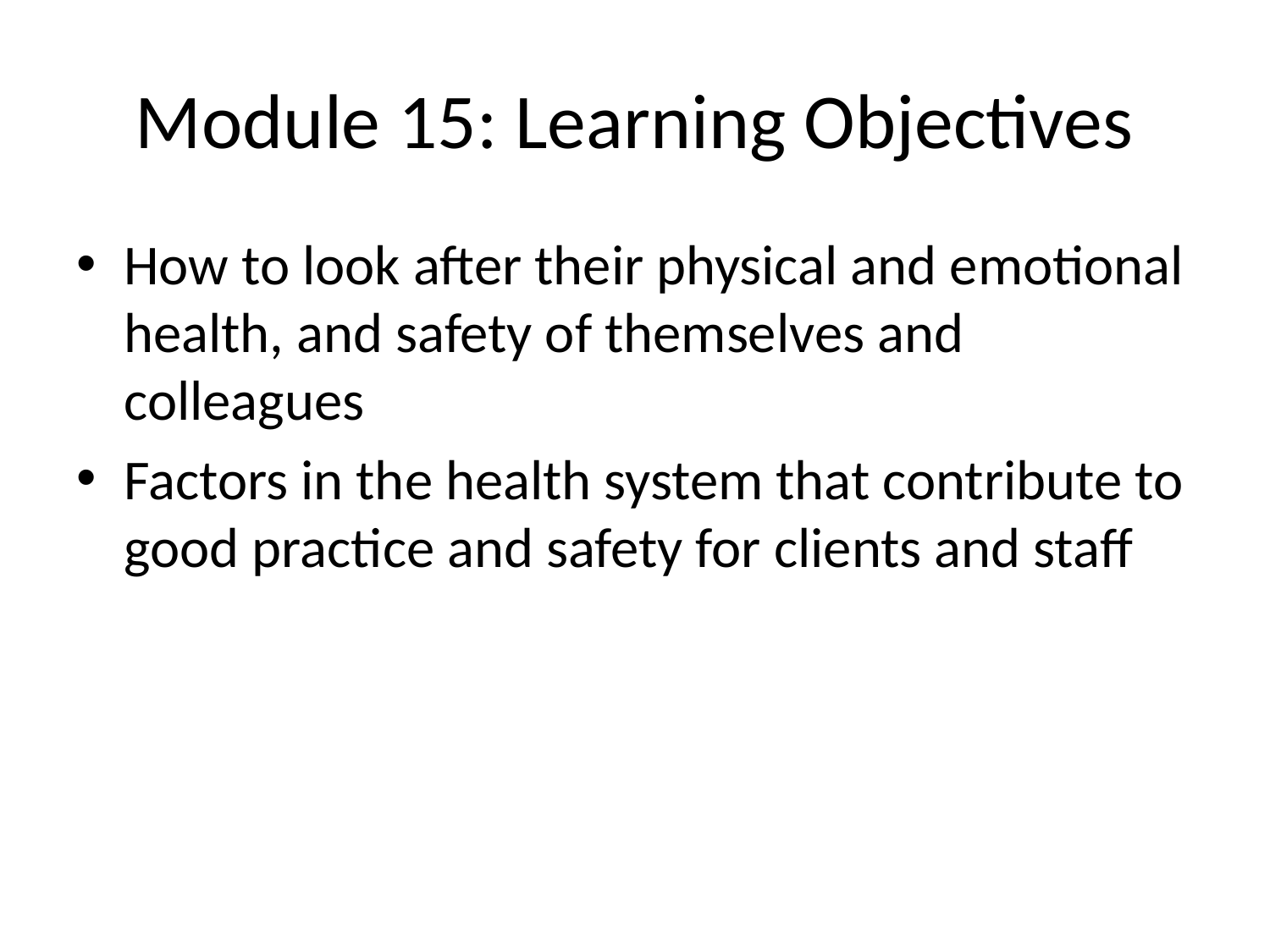

# Module 15: Learning Objectives
How to look after their physical and emotional health, and safety of themselves and colleagues
Factors in the health system that contribute to good practice and safety for clients and staff